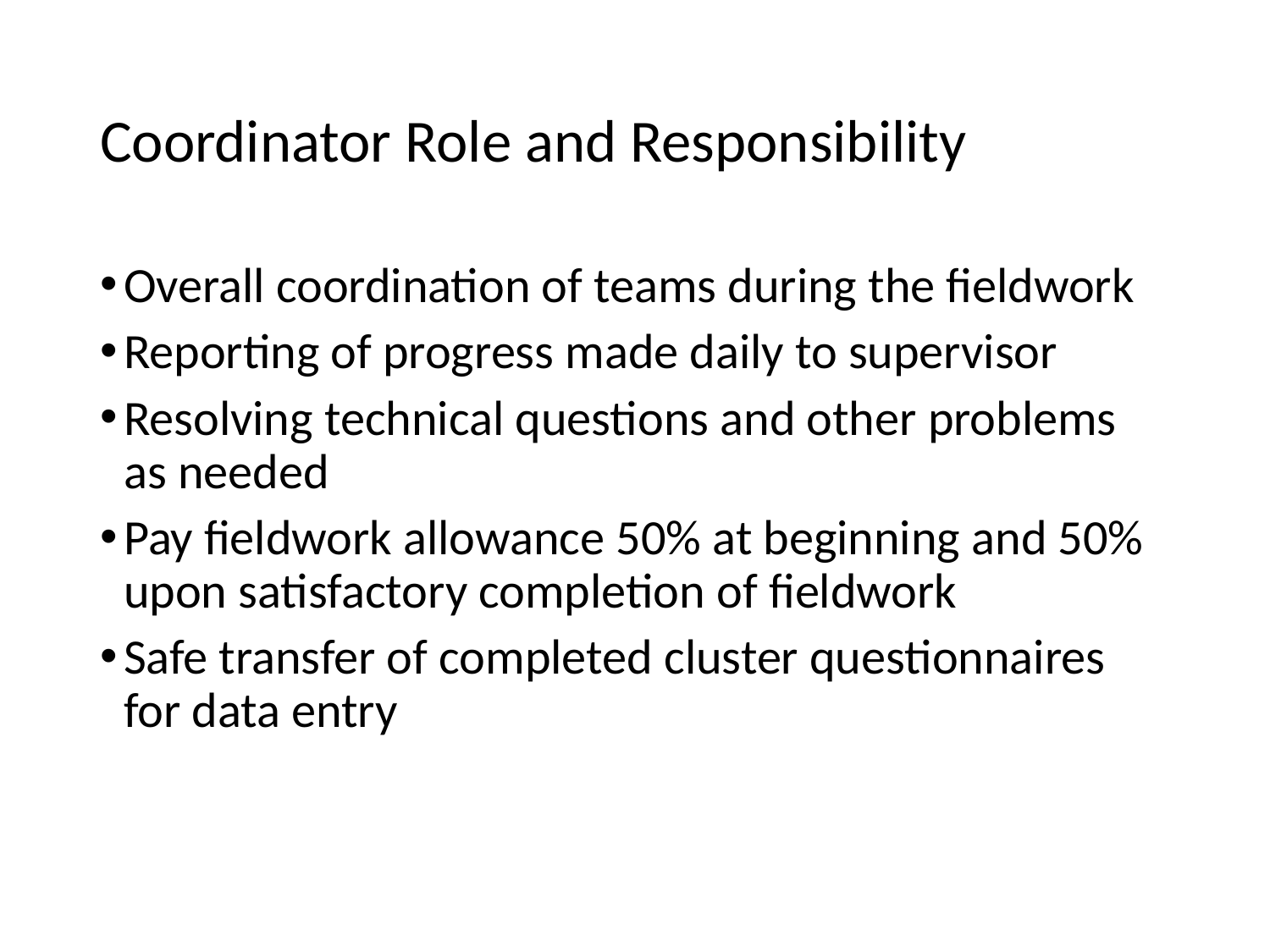

# Coordinator Role and Responsibility
Overall coordination of teams during the fieldwork
Reporting of progress made daily to supervisor
Resolving technical questions and other problems as needed
Pay fieldwork allowance 50% at beginning and 50% upon satisfactory completion of fieldwork
Safe transfer of completed cluster questionnaires for data entry